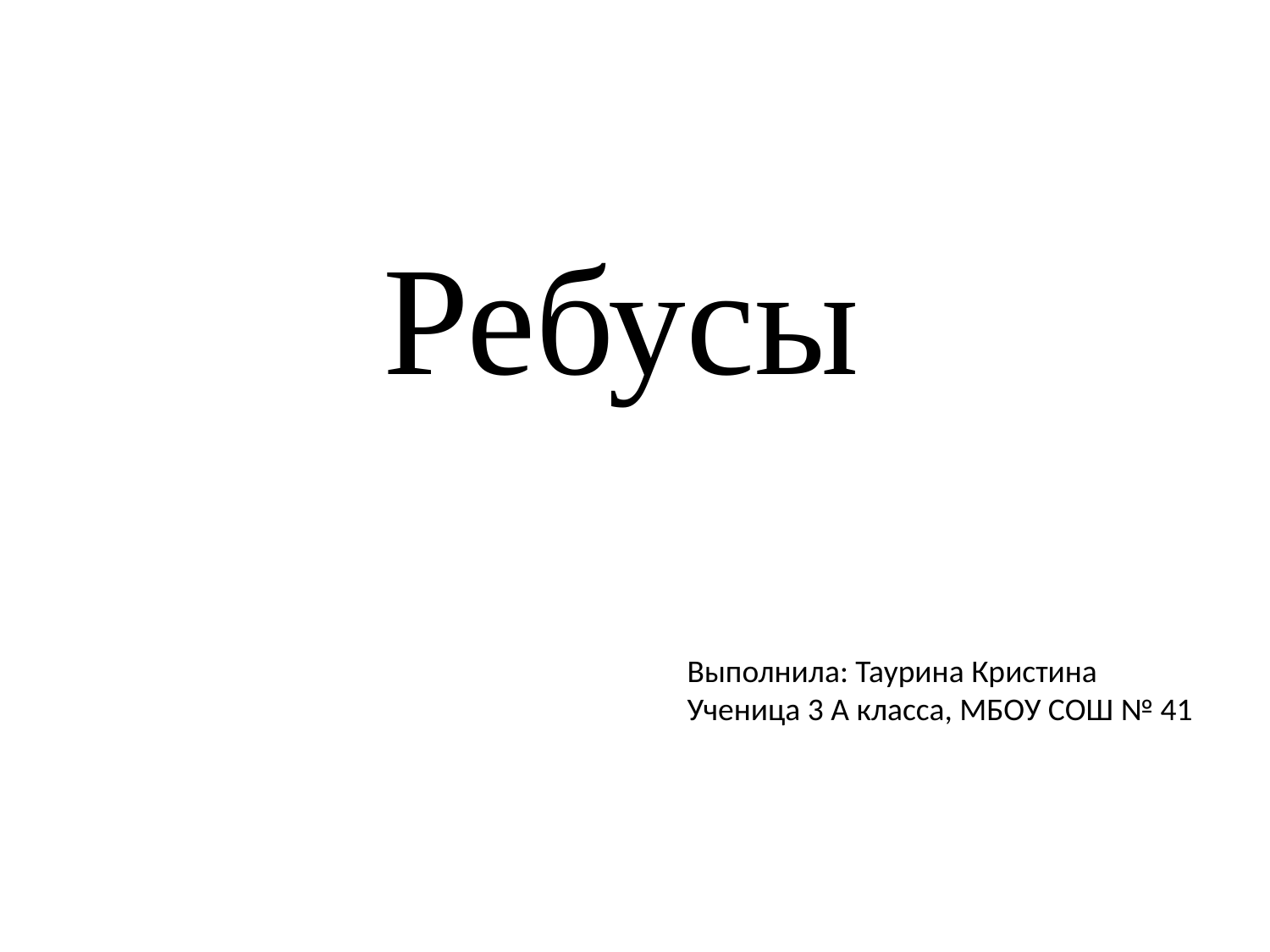

# Ребусы

Выполнила: Таурина Кристина
Ученица 3 А класса, МБОУ СОШ № 41